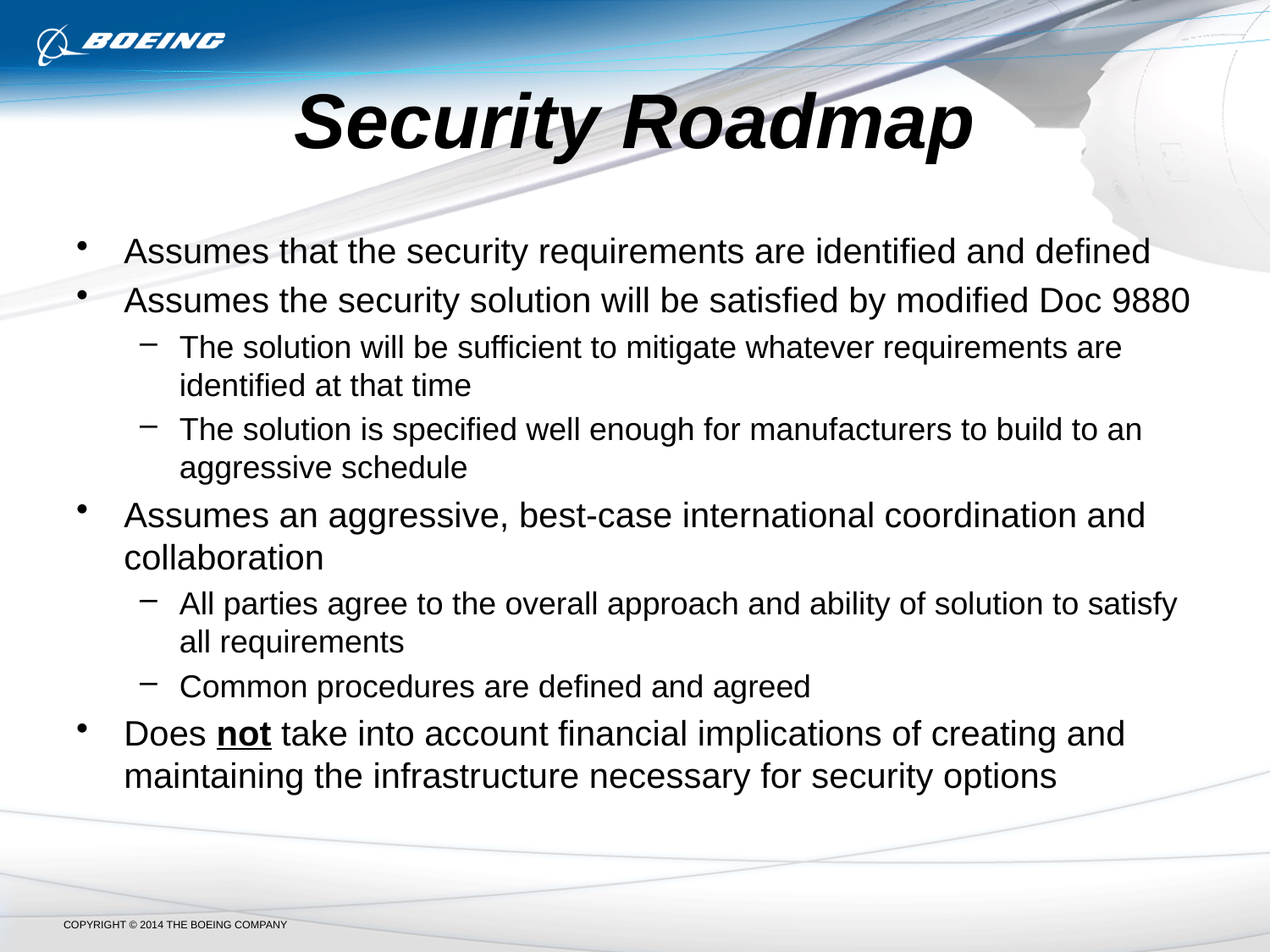

# Security Roadmap
Assumes that the security requirements are identified and defined
Assumes the security solution will be satisfied by modified Doc 9880
The solution will be sufficient to mitigate whatever requirements are identified at that time
The solution is specified well enough for manufacturers to build to an aggressive schedule
Assumes an aggressive, best-case international coordination and collaboration
All parties agree to the overall approach and ability of solution to satisfy all requirements
Common procedures are defined and agreed
Does not take into account financial implications of creating and maintaining the infrastructure necessary for security options